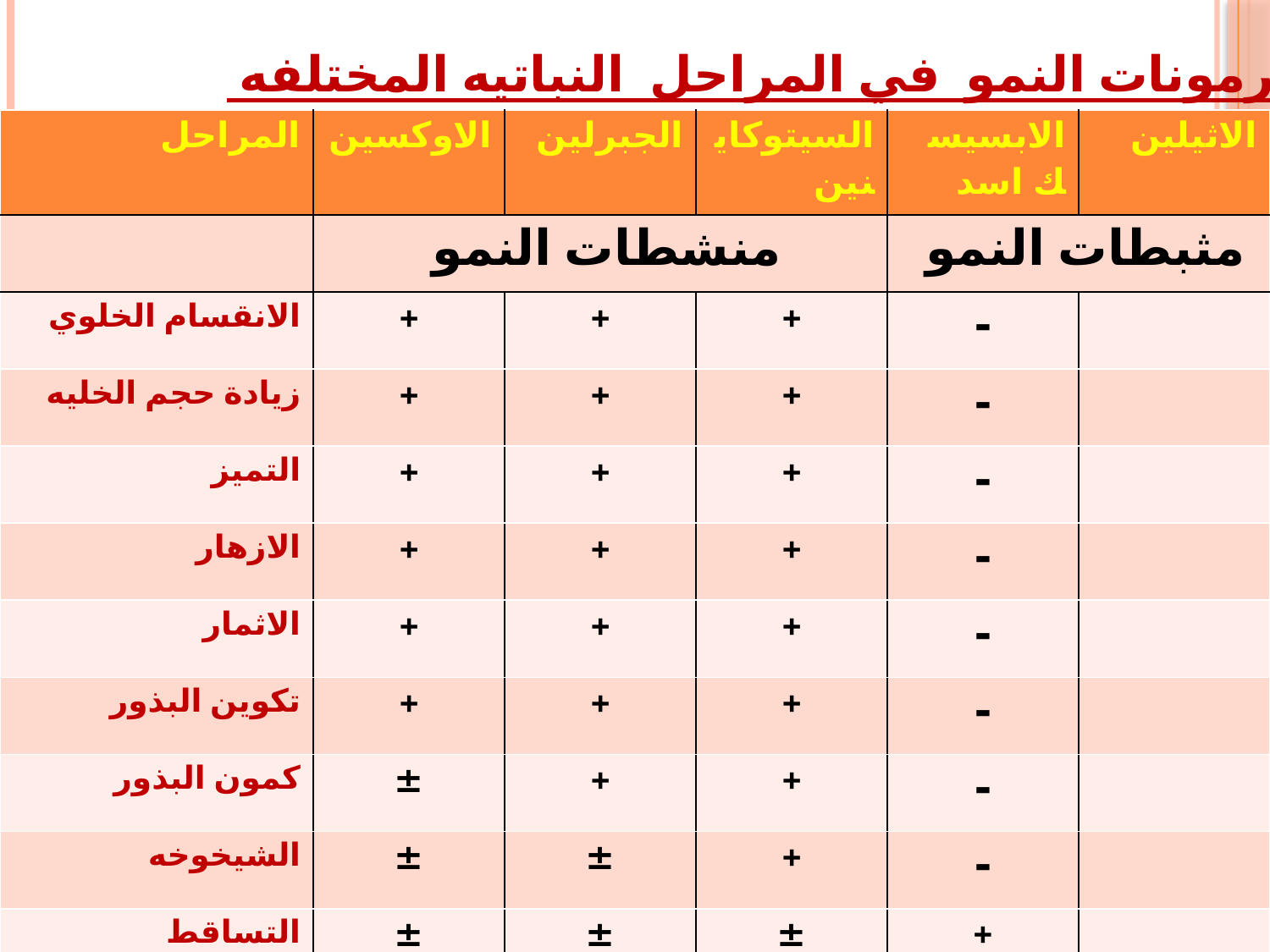

دور هرمونات النمو  في المراحل  النباتيه المختلفه
| المراحل | الاوكسين | الجبرلين | السيتوكاينين | الابسيسك اسد | الاثيلين |
| --- | --- | --- | --- | --- | --- |
|  | منشطات النمو |  |  | مثبطات النمو |  |
| الانقسام الخلوي | + | + | + | - |  |
| زيادة حجم الخليه | + | + | + | - |  |
| التميز | + | + | + | - |  |
| الازهار | + | + | + | - |  |
| الاثمار | + | + | + | - |  |
| تكوين البذور | + | + | + | - |  |
| كمون البذور | ± | + | + | - |  |
| الشيخوخه | ± | ± | + | - |  |
| التساقط | ± | ± | ± | + |  |